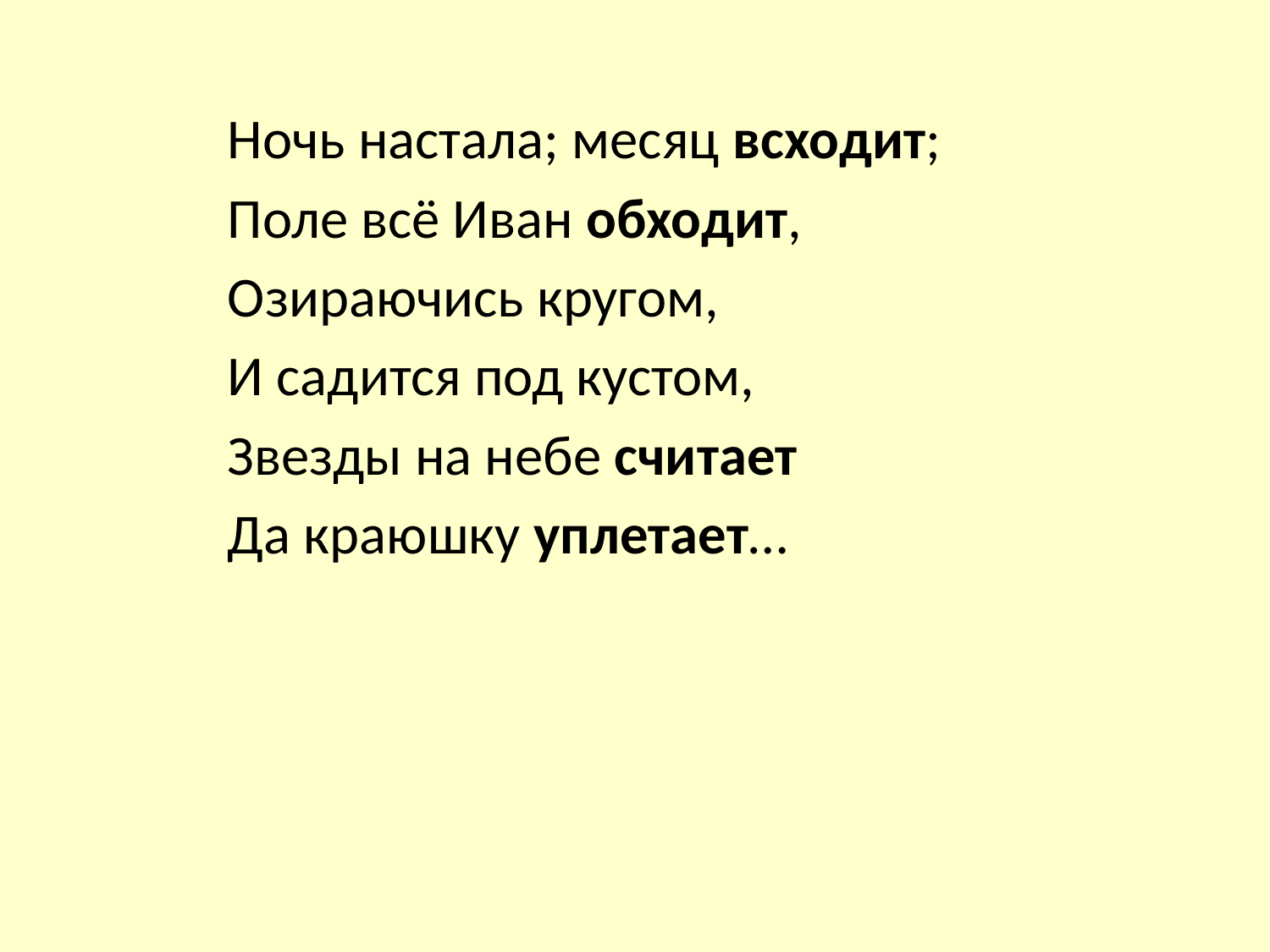

Ночь настала; месяц всходит;
Поле всё Иван обходит,
Озираючись кругом,
И садится под кустом,
Звезды на небе считает
Да краюшку уплетает…